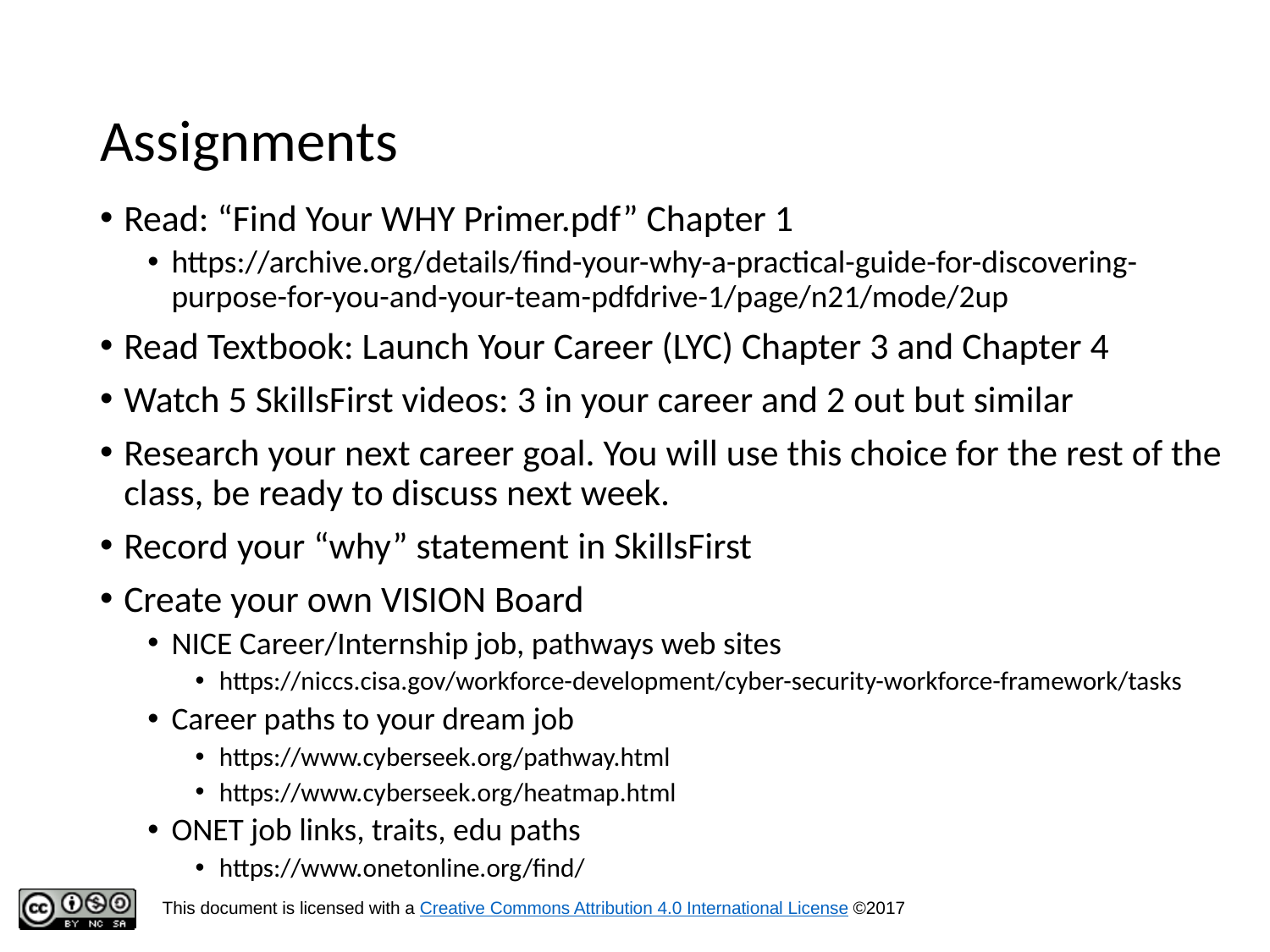

# Assignments
Read: “Find Your WHY Primer.pdf” Chapter 1
https://archive.org/details/find-your-why-a-practical-guide-for-discovering-purpose-for-you-and-your-team-pdfdrive-1/page/n21/mode/2up
Read Textbook: Launch Your Career (LYC) Chapter 3 and Chapter 4
Watch 5 SkillsFirst videos: 3 in your career and 2 out but similar
Research your next career goal. You will use this choice for the rest of the class, be ready to discuss next week.
Record your “why” statement in SkillsFirst
Create your own VISION Board
NICE Career/Internship job, pathways web sites
https://niccs.cisa.gov/workforce-development/cyber-security-workforce-framework/tasks
Career paths to your dream job
https://www.cyberseek.org/pathway.html
https://www.cyberseek.org/heatmap.html
ONET job links, traits, edu paths
https://www.onetonline.org/find/